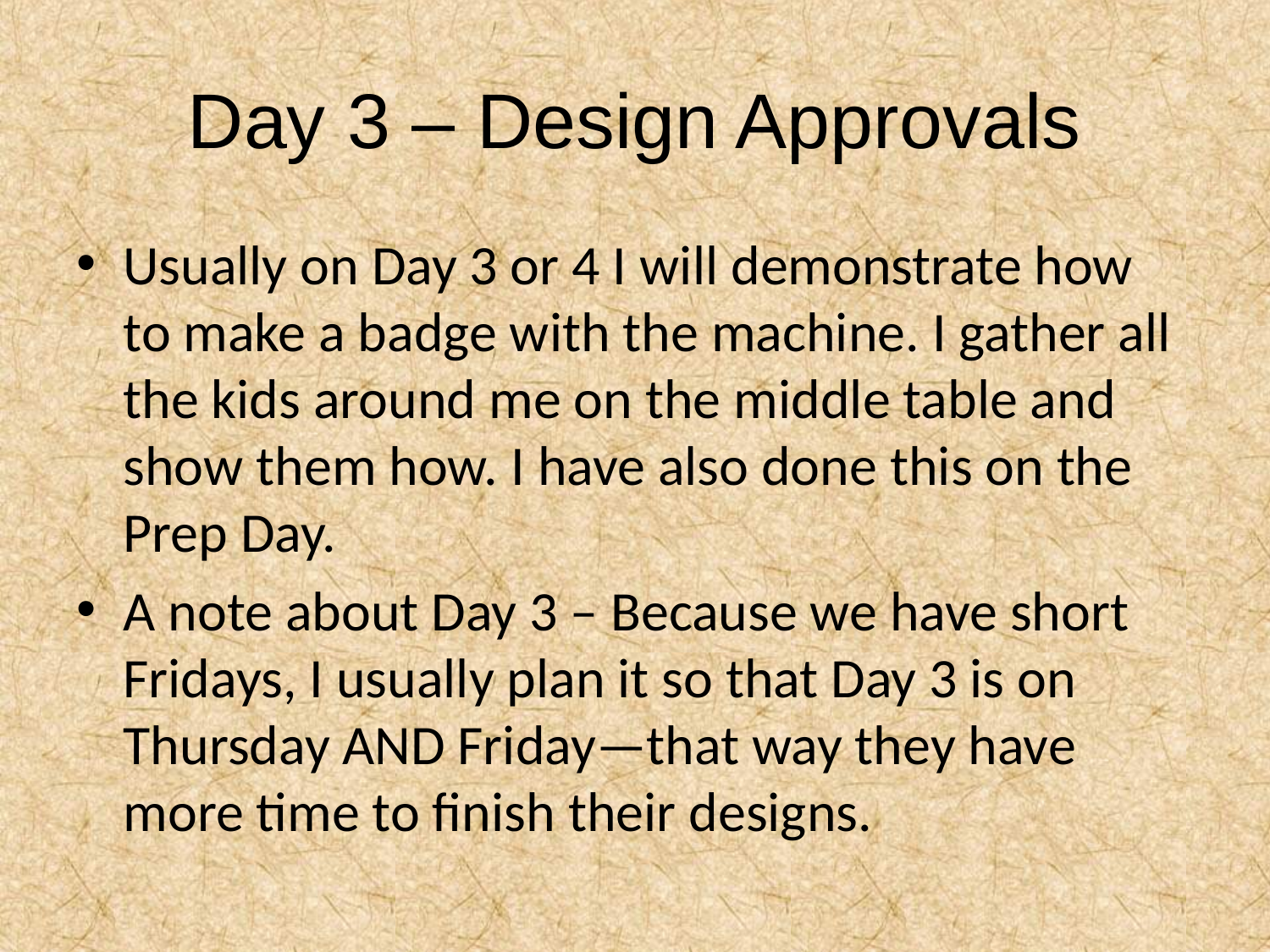

# Day 3 – Design Approvals
Usually on Day 3 or 4 I will demonstrate how to make a badge with the machine. I gather all the kids around me on the middle table and show them how. I have also done this on the Prep Day.
A note about Day 3 – Because we have short Fridays, I usually plan it so that Day 3 is on Thursday AND Friday—that way they have more time to finish their designs.